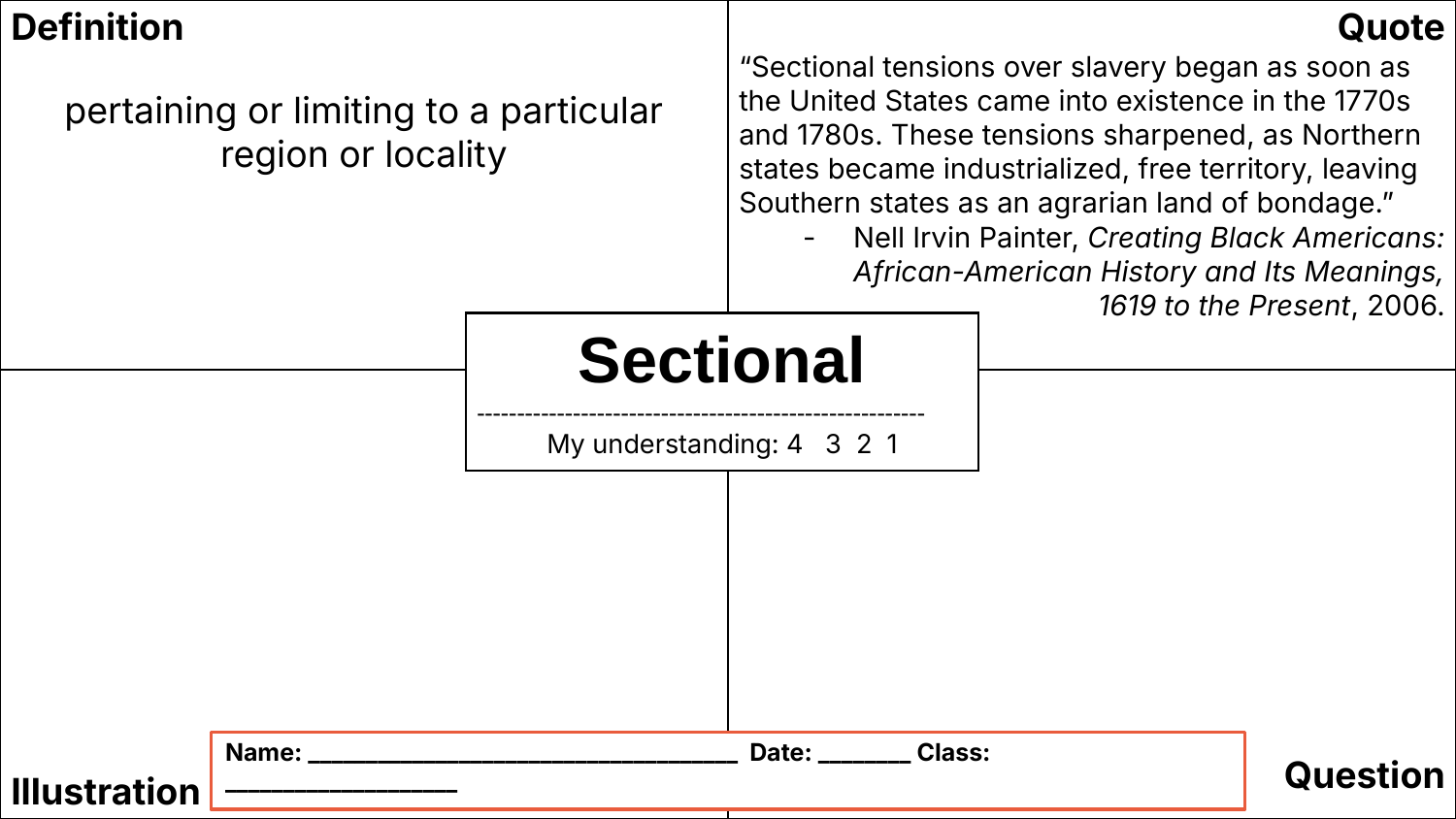

| Definition pertaining or limiting to a particular region or locality | Quote “Sectional tensions over slavery began as soon as the United States came into existence in the 1770s and 1780s. These tensions sharpened, as Northern states became industrialized, free territory, leaving Southern states as an agrarian land of bondage.” Nell Irvin Painter, Creating Black Americans: African-American History and Its Meanings, 1619 to the Present, 2006. |
| --- | --- |
| Illustration | Question |
Sectional
--------------------------------------------------------
My understanding: 4   3  2  1
Name: _____________________________________  Date: ________ Class: ____________________